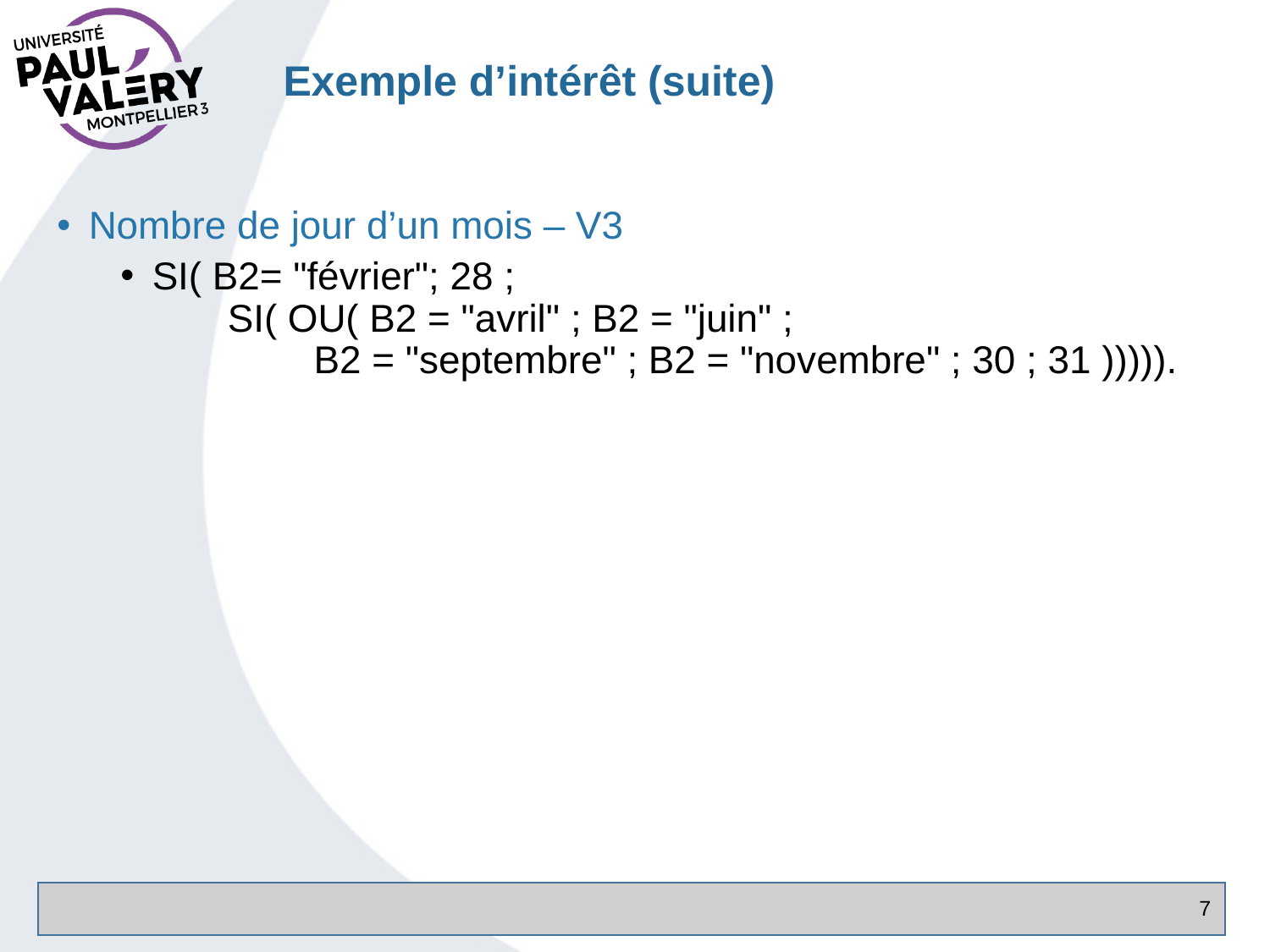

# Exemple d’intérêt (suite)
Nombre de jour d’un mois – V3
SI( B2= "février"; 28 ;
       SI( OU( B2 = "avril" ; B2 = "juin" ;
               B2 = "septembre" ; B2 = "novembre" ; 30 ; 31 ))))).

7